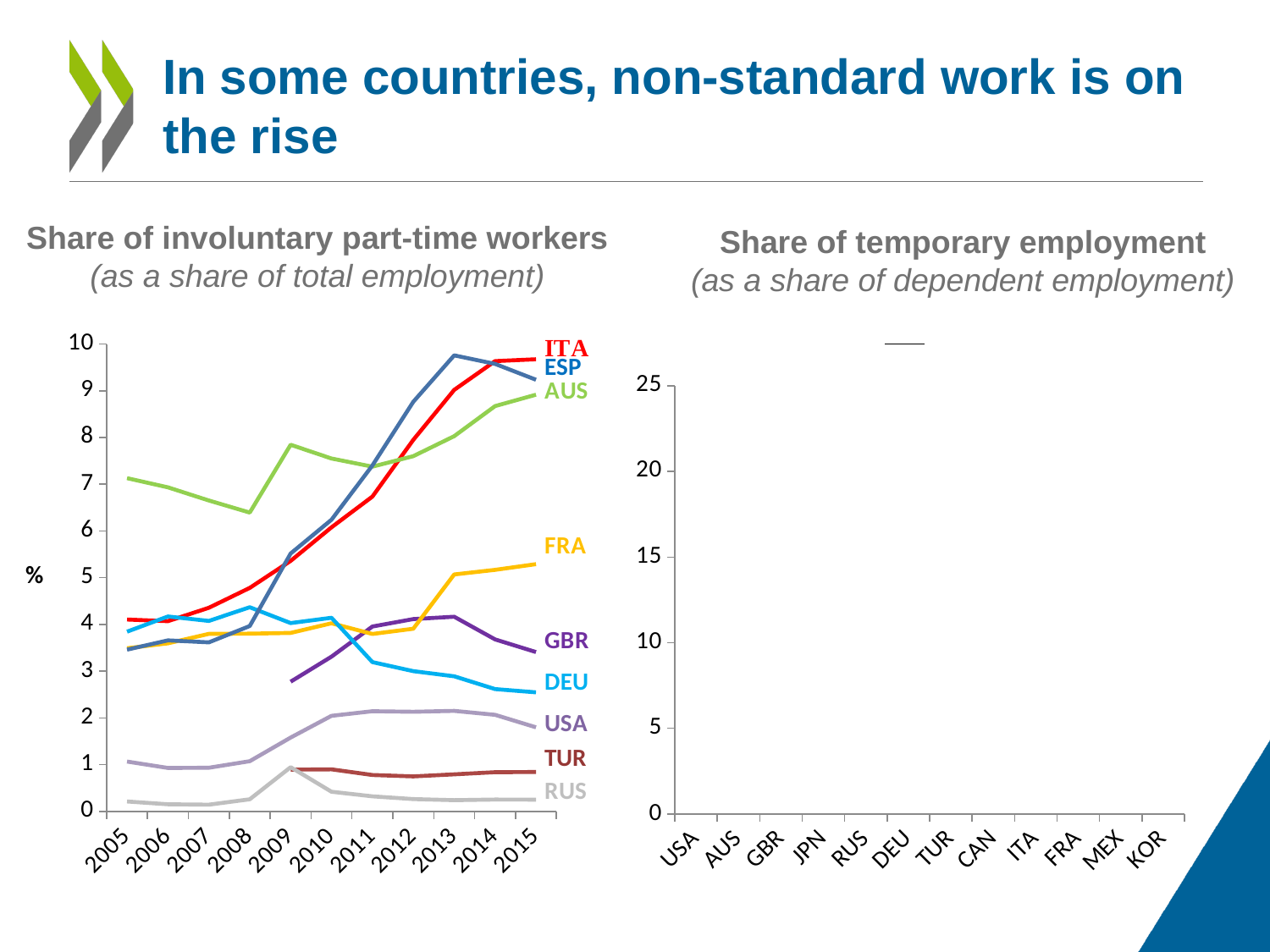

# In some countries, non-standard work is on the rise
Share of involuntary part-time workers
(as a share of total employment)
Share of temporary employment
(as a share of dependent employment)

[unsupported chart]

### Chart

| Category | USA | GBR | ITA | AUS | FRA | DEU | ESP | TUR | RUS |
|---|---|---|---|---|---|---|---|---|---|
| 2005 | 1.0650389057122647 | None | 4.10437913916663 | 7.130184147877038 | 3.4887651549107286 | 3.8445915284537726 | 3.459445989353702 | None | 0.21118984057719017 |
| 2006 | 0.9285051067780872 | None | 4.068592649322787 | 6.932960524186028 | 3.595365936906235 | 4.169231716913257 | 3.65813724035657 | None | 0.15132526584481631 |
| 2007 | 0.9328717802431633 | None | 4.356125674997986 | 6.651764767462695 | 3.7966750306482764 | 4.073847702775932 | 3.6149630883679222 | None | 0.14313347183751582 |
| 2008 | 1.0731986422645419 | None | 4.781500944799182 | 6.3936118404352955 | 3.801320725035511 | 4.367763580653102 | 3.9645752167671704 | None | 0.2586246259245627 |
| 2009 | 1.5791123218978278 | 2.774027116207757 | 5.358788042016775 | 7.843690095998686 | 3.8171992409032427 | 4.028479480730756 | 5.517911236039792 | 0.8925550023185218 | 0.9451025103144264 |
| 2010 | 2.044136126555695 | 3.30994004050843 | 6.077326030109158 | 7.550357656100617 | 4.023912399237124 | 4.141773757694772 | 6.239824312130226 | 0.8988316479993196 | 0.42009783416808555 |
| 2011 | 2.142546681779831 | 3.954640334360667 | 6.734822058627301 | 7.375661976877843 | 3.794850513080706 | 3.1935935916883746 | 7.401343868236521 | 0.7776211024532076 | 0.3208677148592347 |
| 2012 | 2.1308520893583136 | 4.11398386249731 | 7.948955866675238 | 7.599785393650753 | 3.90752177600192 | 2.999246825451077 | 8.763216628827204 | 0.7478442981218348 | 0.2623635364163729 |
| 2013 | 2.1494708994708995 | 4.163451029079278 | 9.018193517324121 | 8.028001084601225 | 5.069006707546048 | 2.8890987936355654 | 9.756864774187248 | 0.7914430096746075 | 0.2389376329893484 |
| 2014 | 2.0650089413592485 | 3.678081675875794 | 9.633875621926075 | 8.671523233366472 | 5.168105248995697 | 2.6161658192271555 | 9.573680016109655 | 0.8378961971103617 | 0.2525368647152033 |
| 2015 | 1.7982644011866797 | 3.408288210426564 | 9.672861108884408 | 8.915774451322887 | 5.289461438406306 | 2.546062468470013 | 9.234767212776406 | 0.8421606199996243 | 0.2502509171486313 |